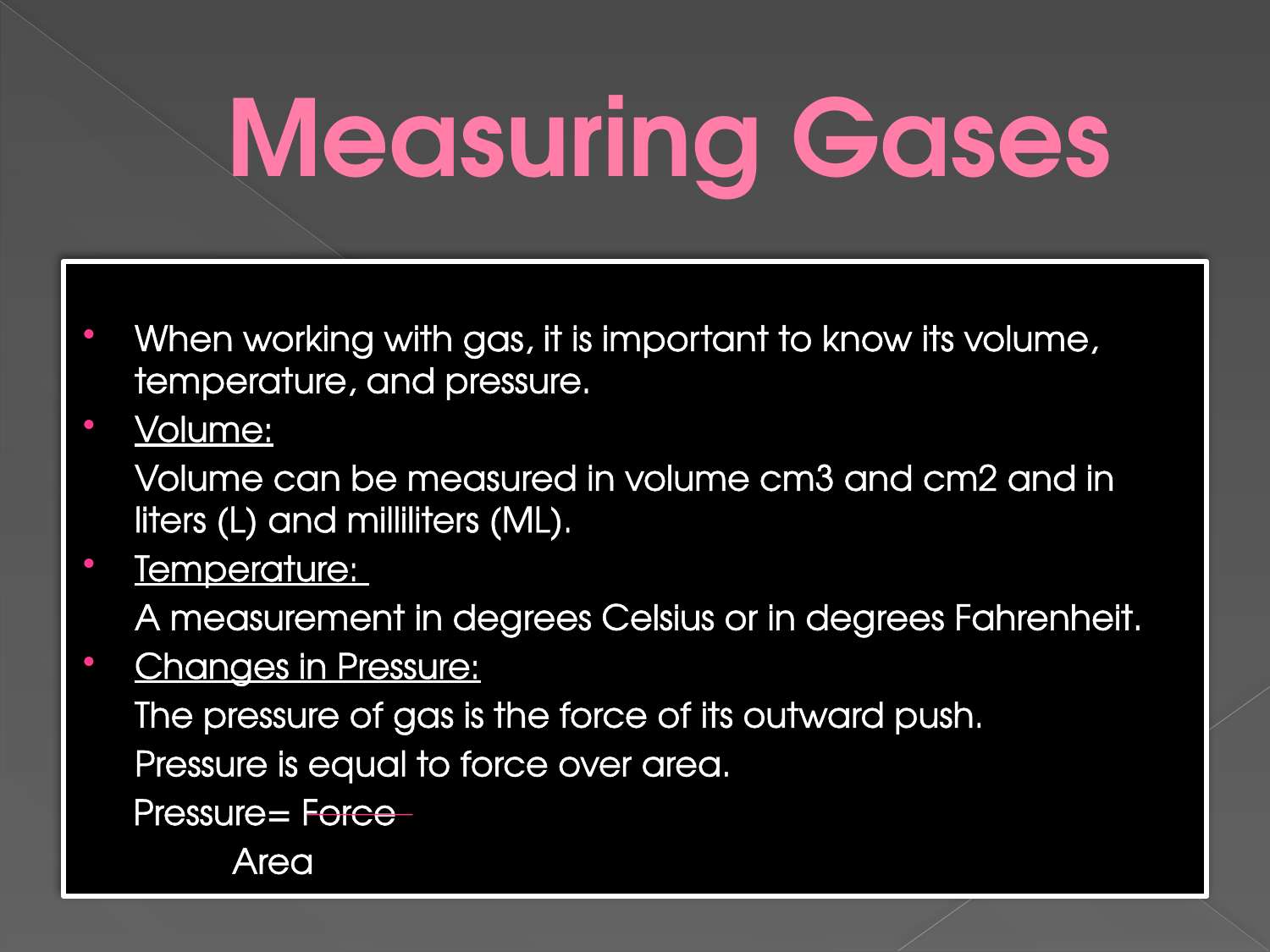

# Measuring Gases

When working with gas, it is important to know its volume, temperature, and pressure.
Volume:
	Volume can be measured in volume cm3 and cm2 and in liters (L) and milliliters (ML).
Temperature:
	A measurement in degrees Celsius or in degrees Fahrenheit.
Changes in Pressure:
	The pressure of gas is the force of its outward push.
	Pressure is equal to force over area.
     Pressure= Force
		          Area